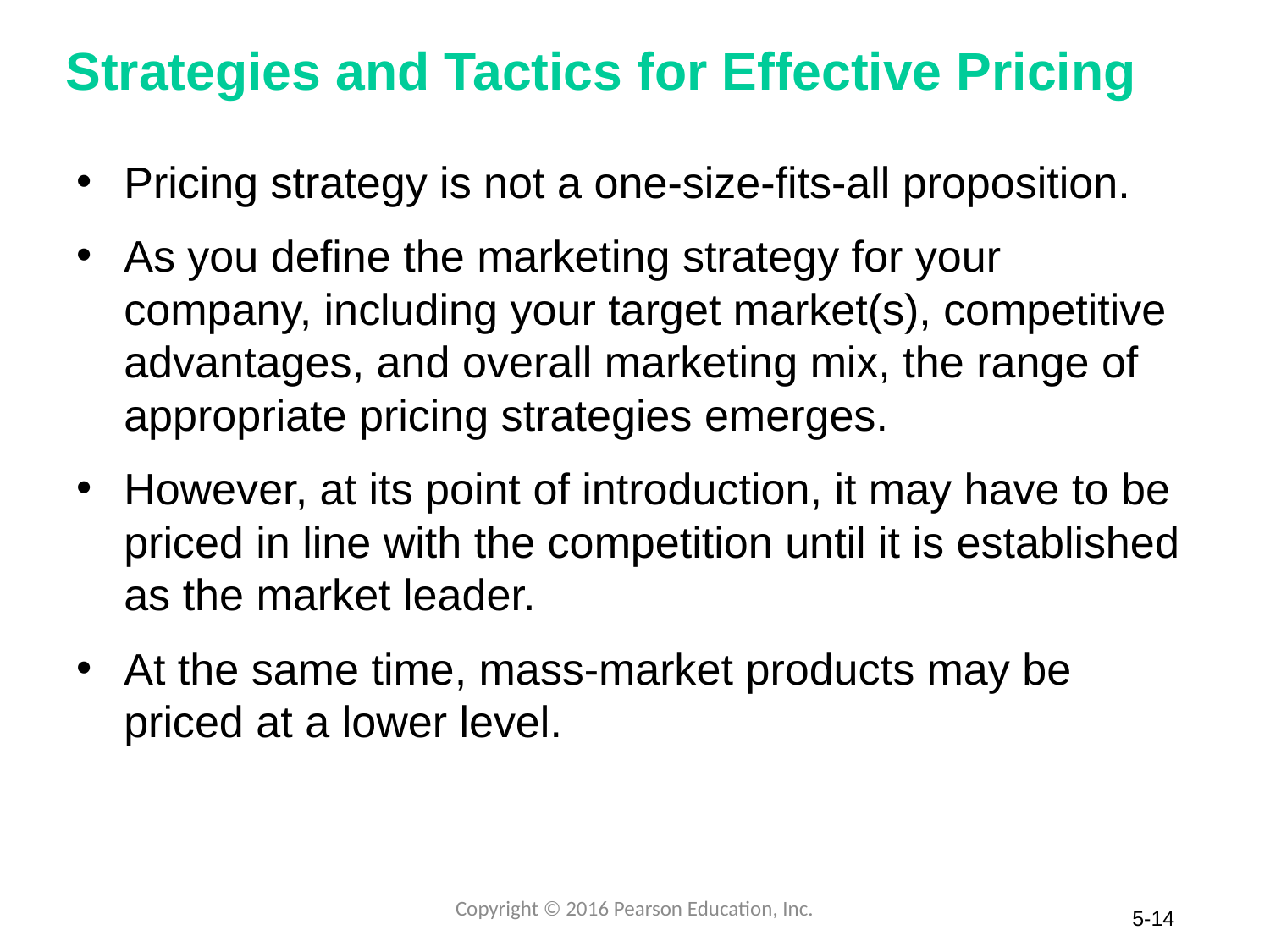

# Strategies and Tactics for Effective Pricing
Pricing strategy is not a one-size-fits-all proposition.

As you define the marketing strategy for your company, including your target market(s), competitive advantages, and overall marketing mix, the range of appropriate pricing strategies emerges.

However, at its point of introduction, it may have to be priced in line with the competition until it is established as the market leader.

At the same time, mass-market products may be priced at a lower level.
Copyright © 2016 Pearson Education, Inc.